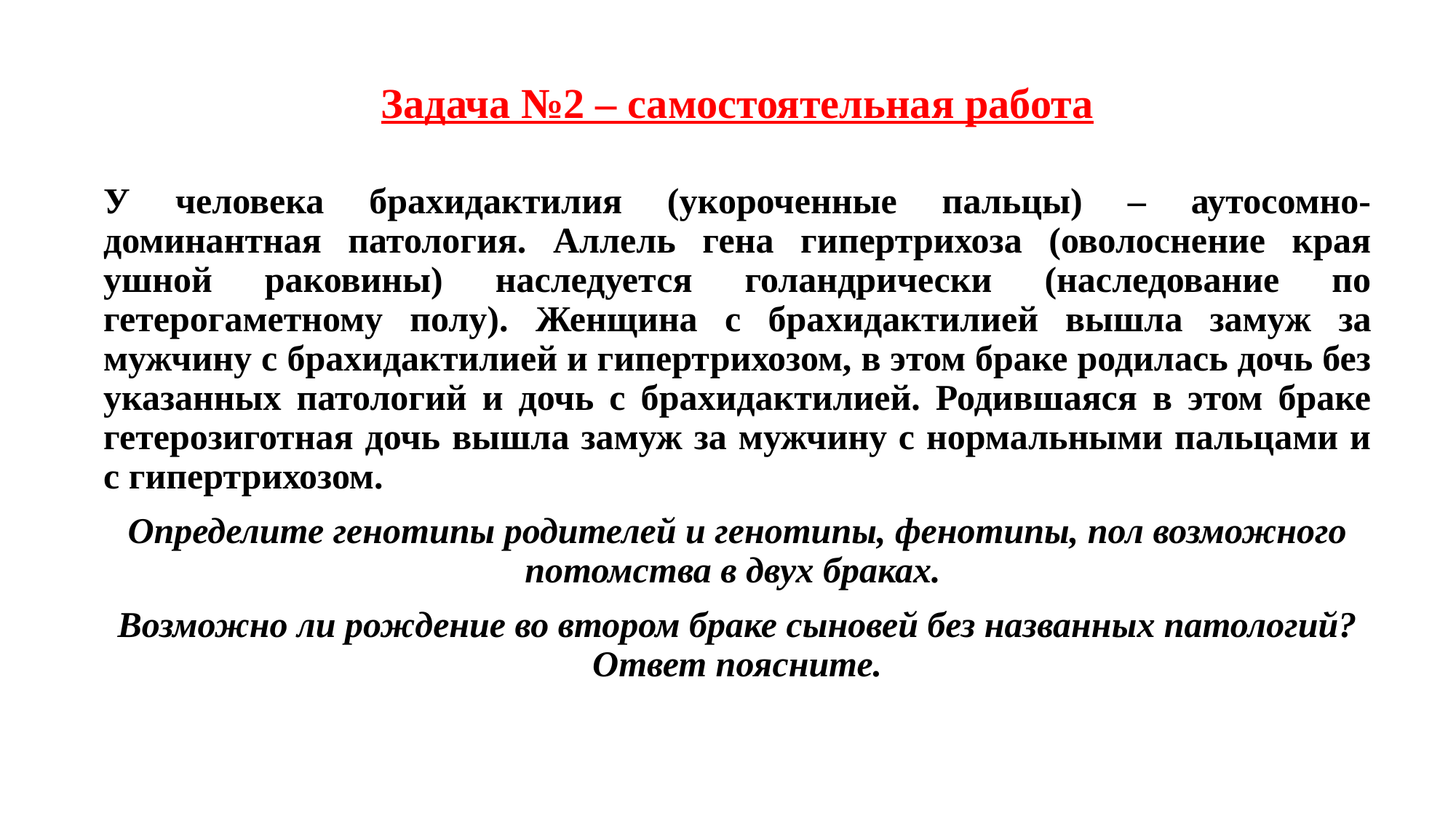

# Задача №2 – самостоятельная работа
У человека брахидактилия (укороченные пальцы) – аутосомно-доминантная патология. Аллель гена гипертрихоза (оволоснение края ушной раковины) наследуется голандрически (наследование по гетерогаметному полу). Женщина с брахидактилией вышла замуж за мужчину с брахидактилией и гипертрихозом, в этом браке родилась дочь без указанных патологий и дочь с брахидактилией. Родившаяся в этом браке гетерозиготная дочь вышла замуж за мужчину с нормальными пальцами и с гипертрихозом.
Определите генотипы родителей и генотипы, фенотипы, пол возможного потомства в двух браках.
Возможно ли рождение во втором браке сыновей без названных патологий? Ответ поясните.